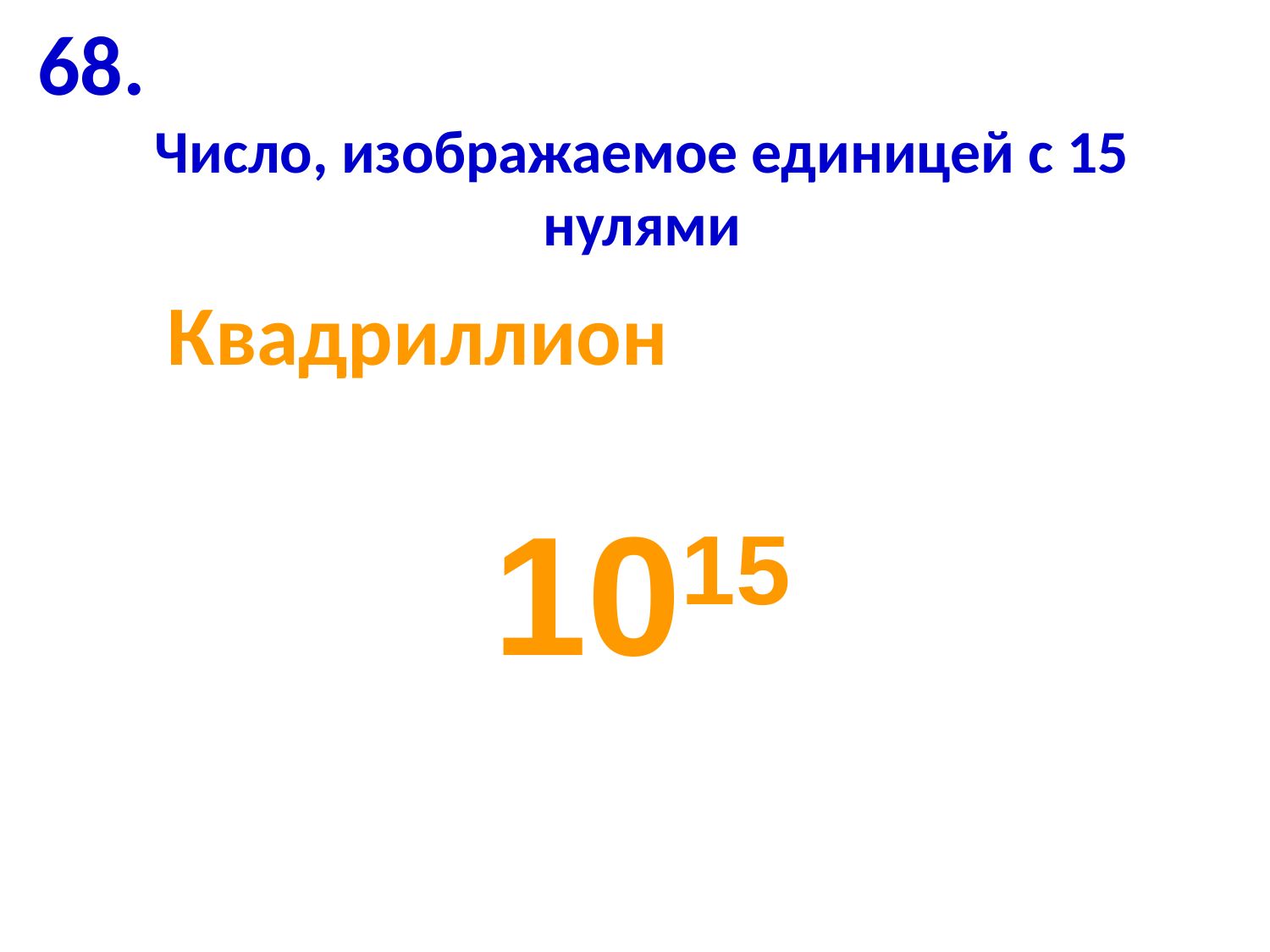

68.
# Число, изображаемое единицей с 15 нулями
Квадриллион
1015